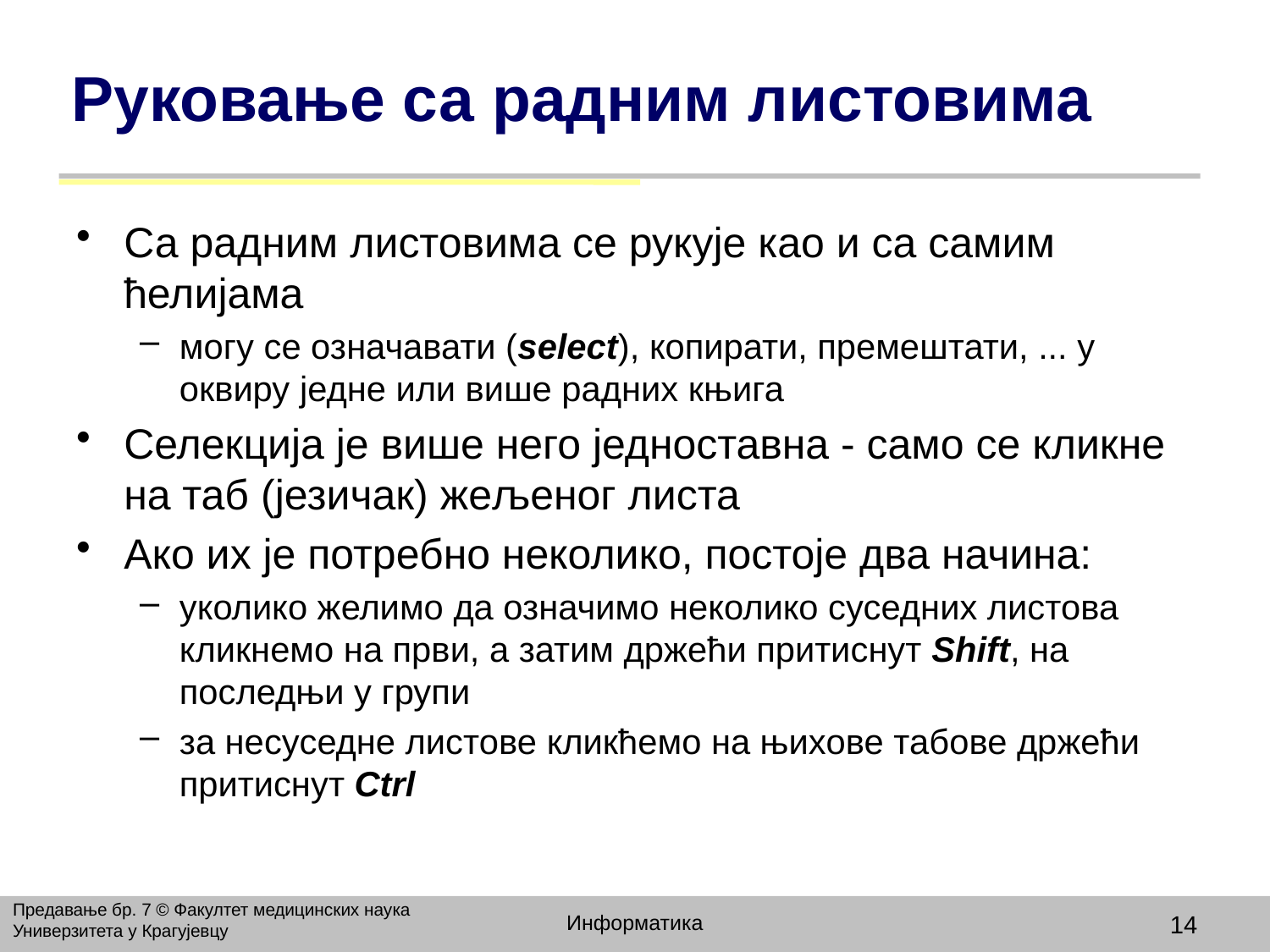

# Руковање са радним листовима
Са радним листовима се рукује као и са самим ћелијама
могу се означавати (select), копирати, премештати, ... у оквиру једне или више радних књига
Селекција је више него једноставна - само се кликне на таб (језичак) жељеног листа
Ако их је потребно неколико, постоје два начина:
уколико желимо да означимо неколико суседних листова кликнемо на први, а затим држећи притиснут Shift, на последњи у групи
за несуседне листове кликћемо на њихове табове држећи притиснут Ctrl
Предавање бр. 7 © Факултет медицинских наука Универзитета у Крагујевцу
Информатика
14